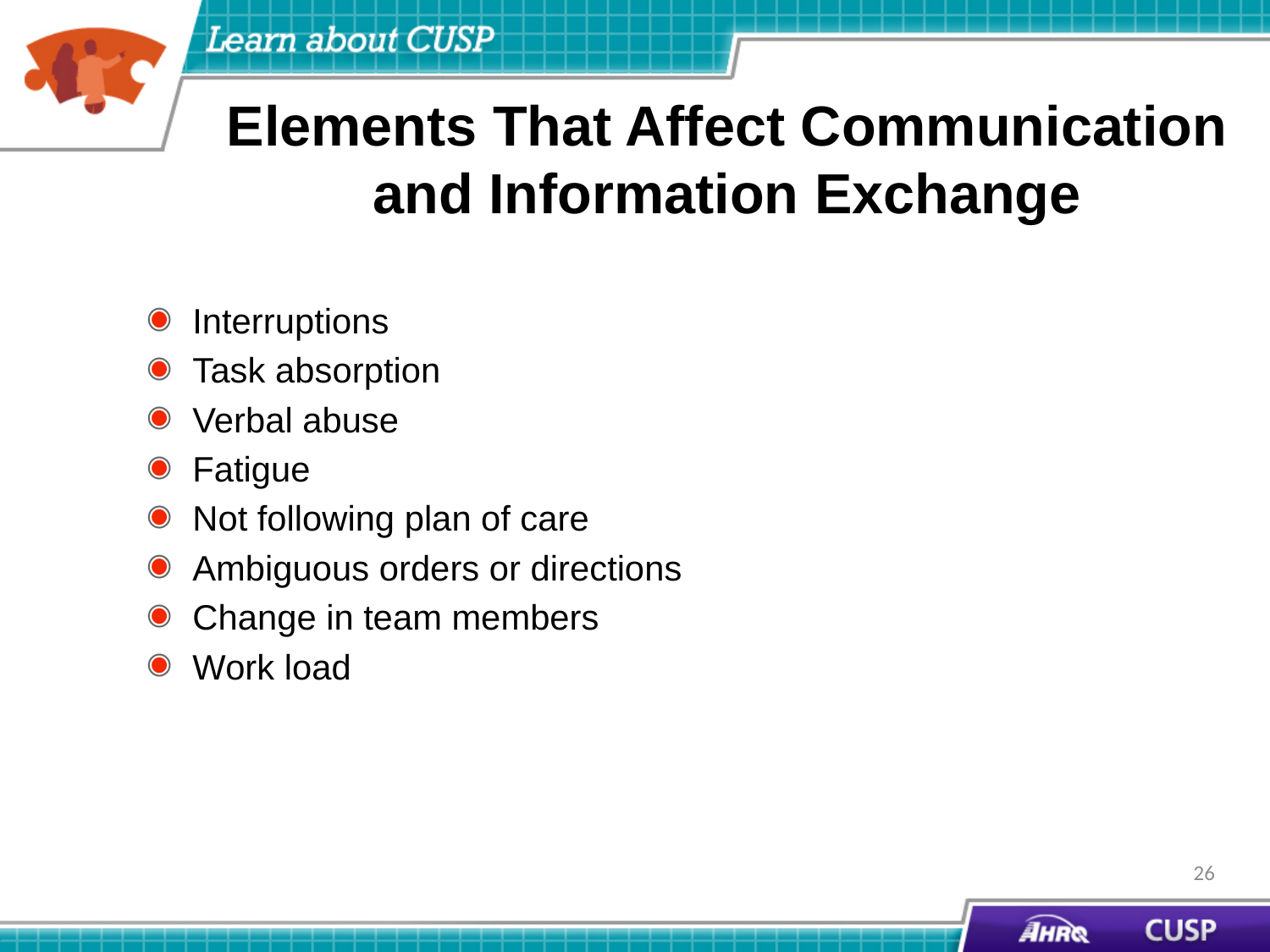

# Elements That Affect Communication and Information Exchange
Interruptions
Task absorption
Verbal abuse
Fatigue
Not following plan of care
Ambiguous orders or directions
Change in team members
Work load
26